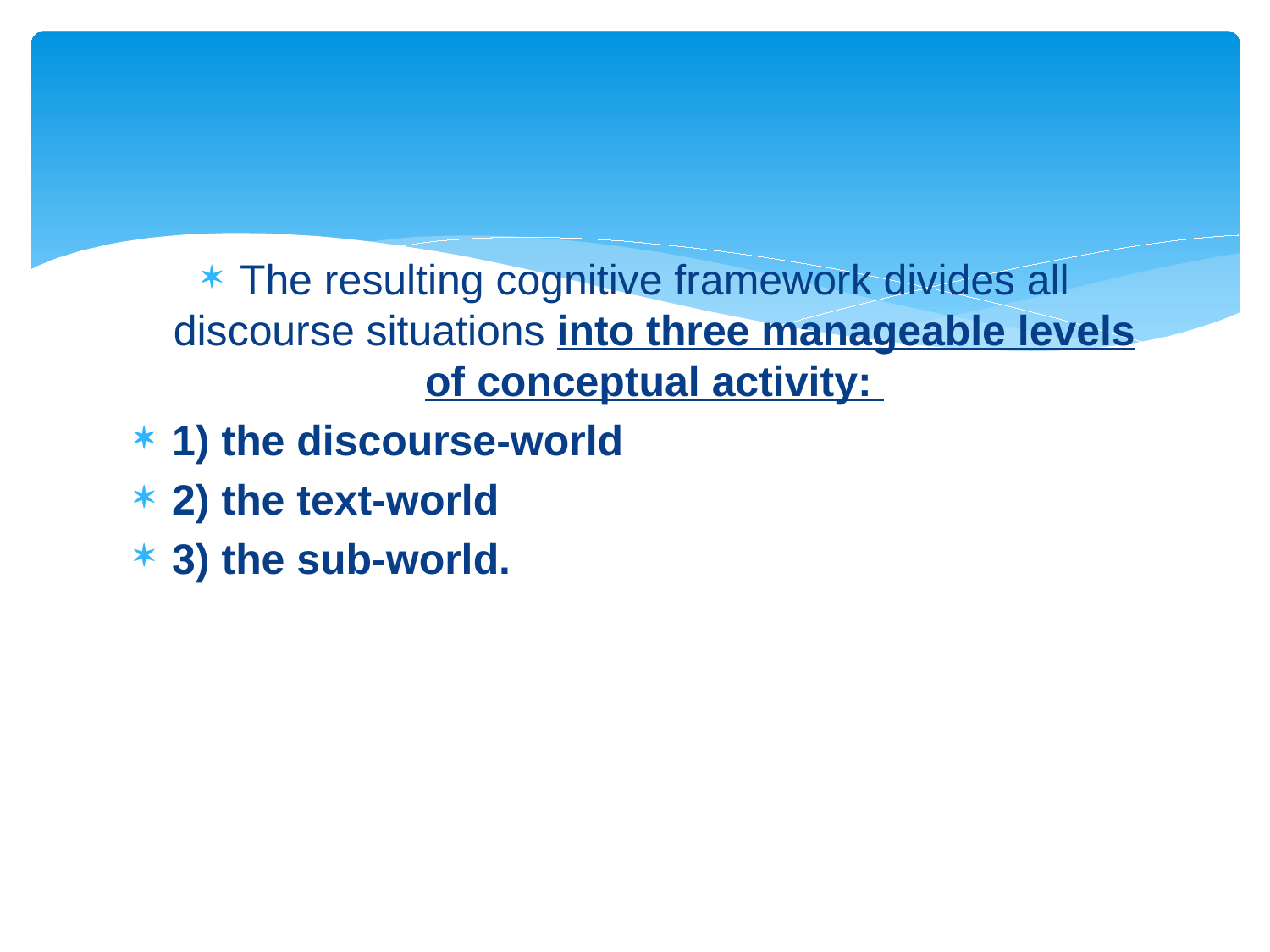

#
The resulting cognitive framework divides all discourse situations into three manageable levels of conceptual activity:
1) the discourse-world
2) the text-world
3) the sub-world.